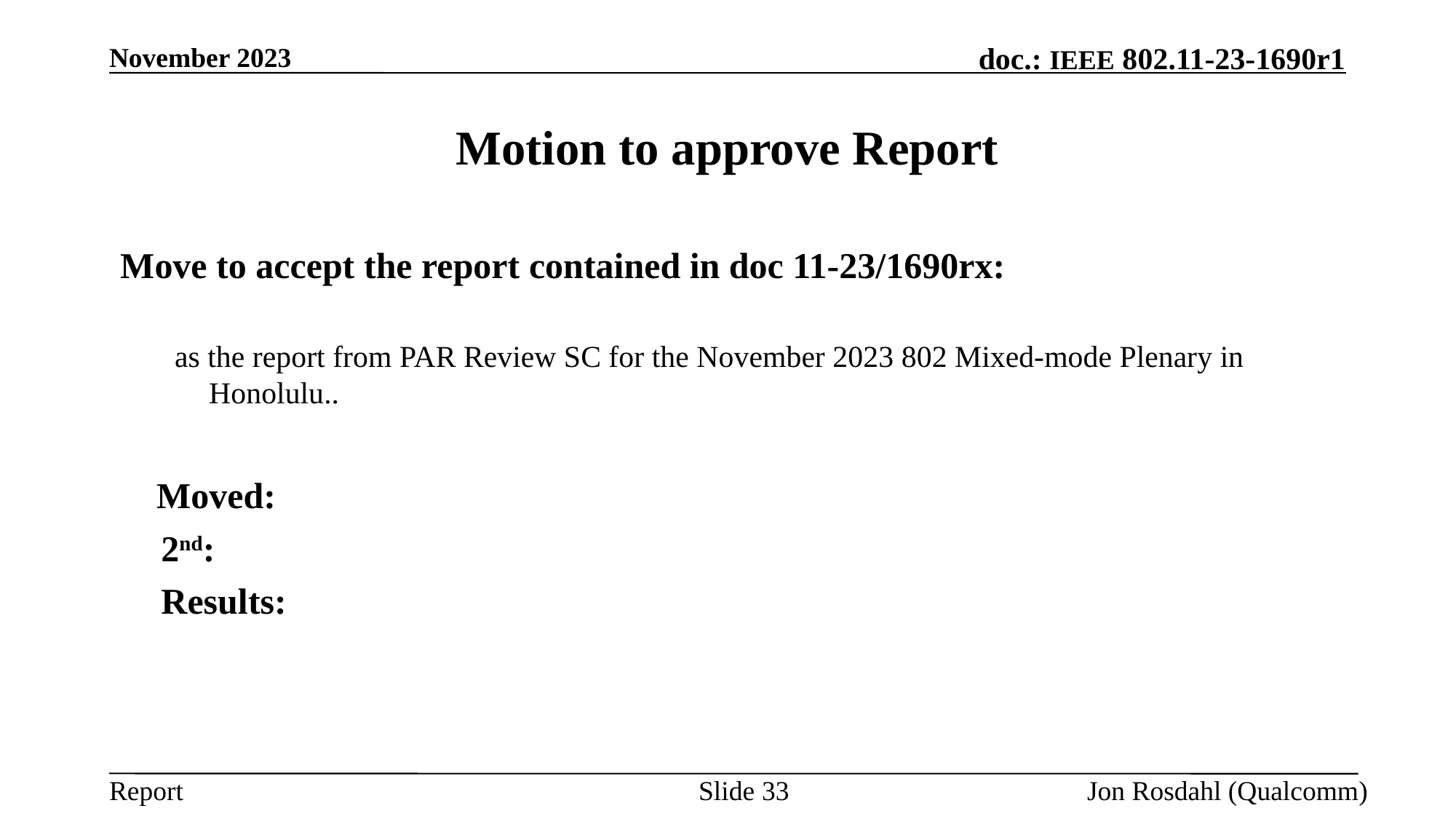

November 2023
# Motion to approve Report
Move to accept the report contained in doc 11-23/1690rx:

as the report from PAR Review SC for the November 2023 802 Mixed-mode Plenary in Honolulu..

    Moved:
	2nd:
	Results:
Slide 33
Jon Rosdahl (Qualcomm)